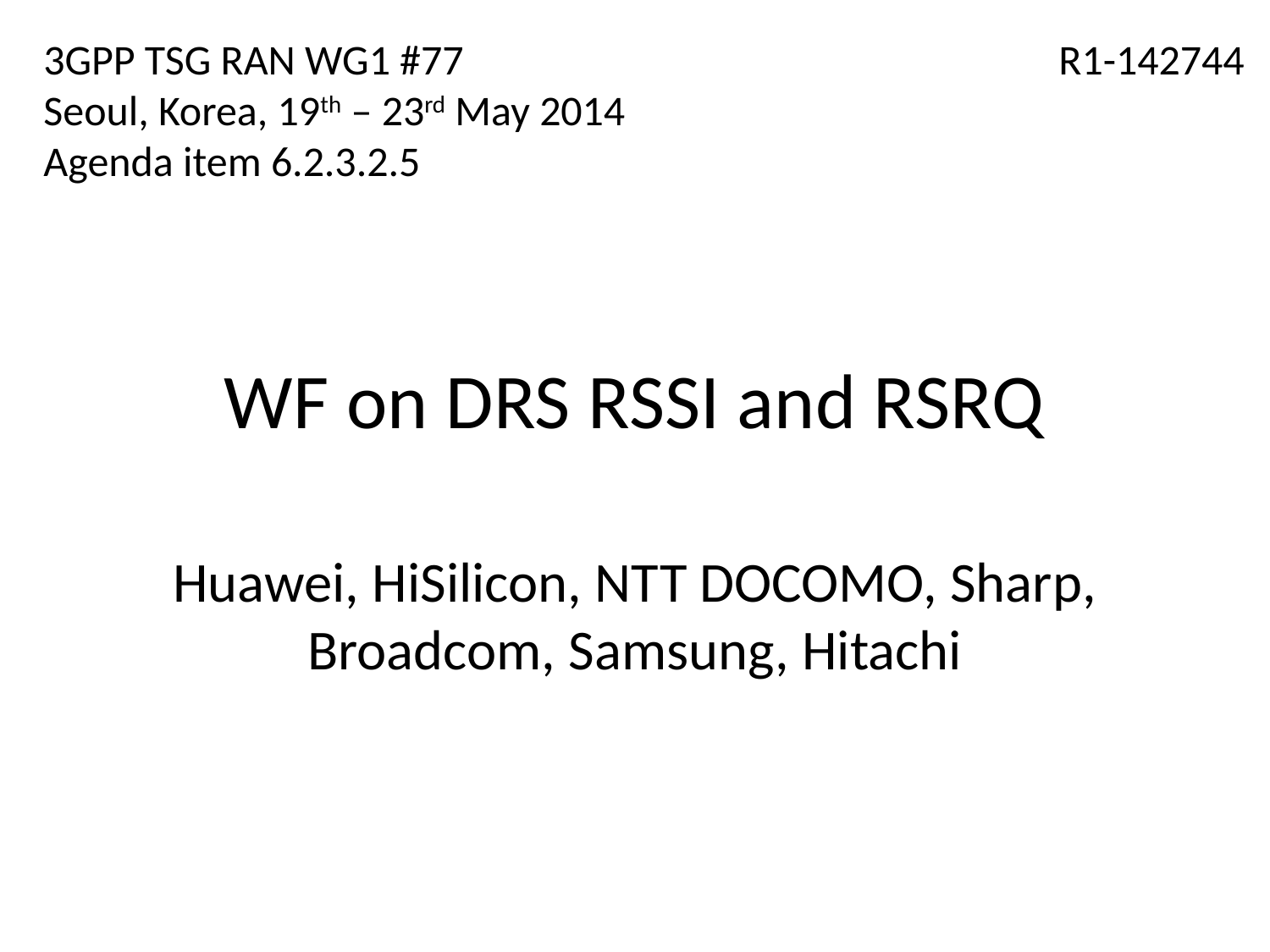

3GPP TSG RAN WG1 #77
Seoul, Korea, 19th – 23rd May 2014
Agenda item 6.2.3.2.5
R1-142744
# WF on DRS RSSI and RSRQ
Huawei, HiSilicon, NTT DOCOMO, Sharp, Broadcom, Samsung, Hitachi